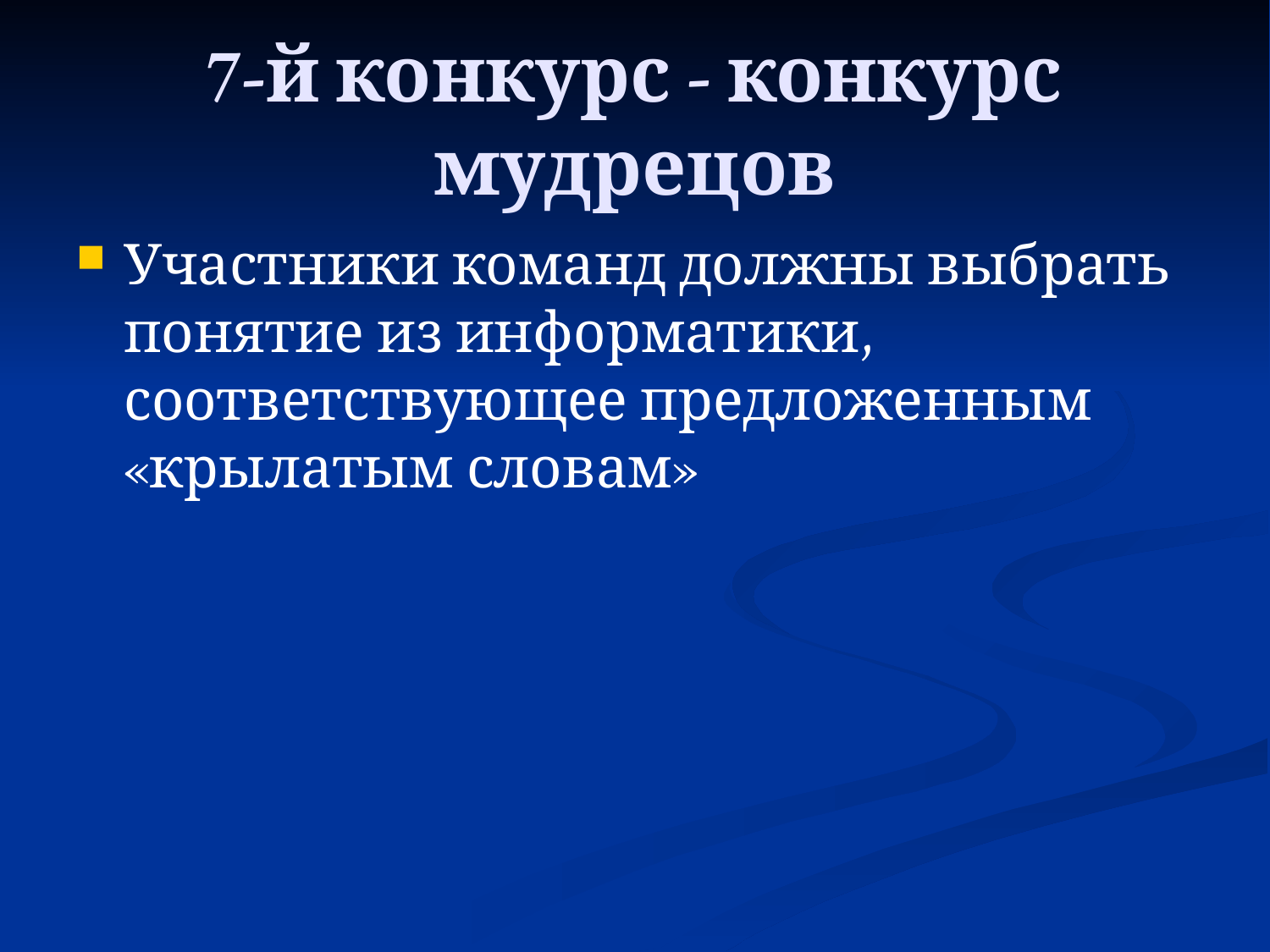

# 7-й конкурс - конкурс мудрецов
Участники команд должны выбрать понятие из информатики, соответствующее предложенным «крылатым словам»